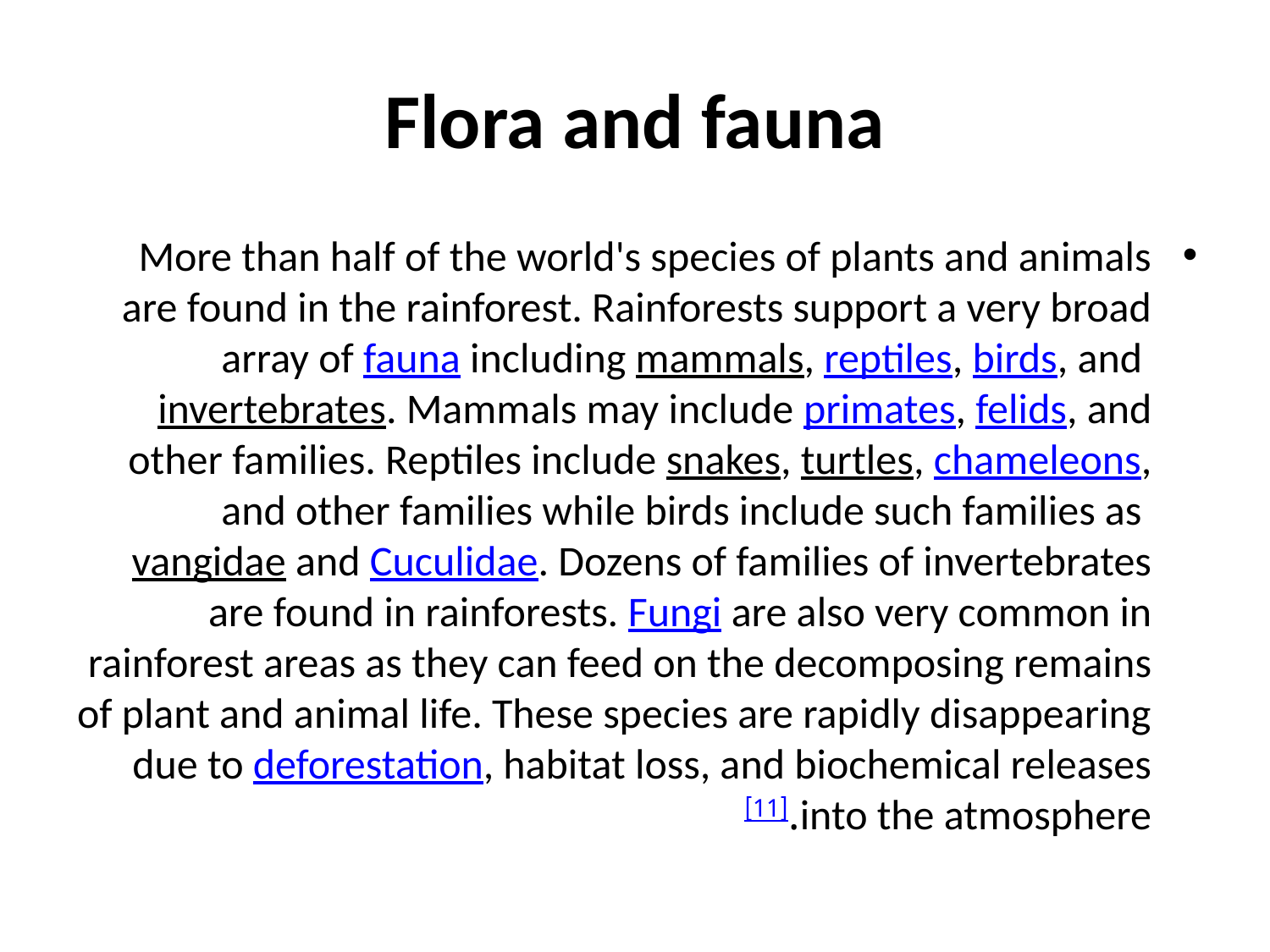

# Flora and fauna
More than half of the world's species of plants and animals are found in the rainforest. Rainforests support a very broad array of fauna including mammals, reptiles, birds, and invertebrates. Mammals may include primates, felids, and other families. Reptiles include snakes, turtles, chameleons, and other families while birds include such families as vangidae and Cuculidae. Dozens of families of invertebrates are found in rainforests. Fungi are also very common in rainforest areas as they can feed on the decomposing remains of plant and animal life. These species are rapidly disappearing due to deforestation, habitat loss, and biochemical releases into the atmosphere.[11]